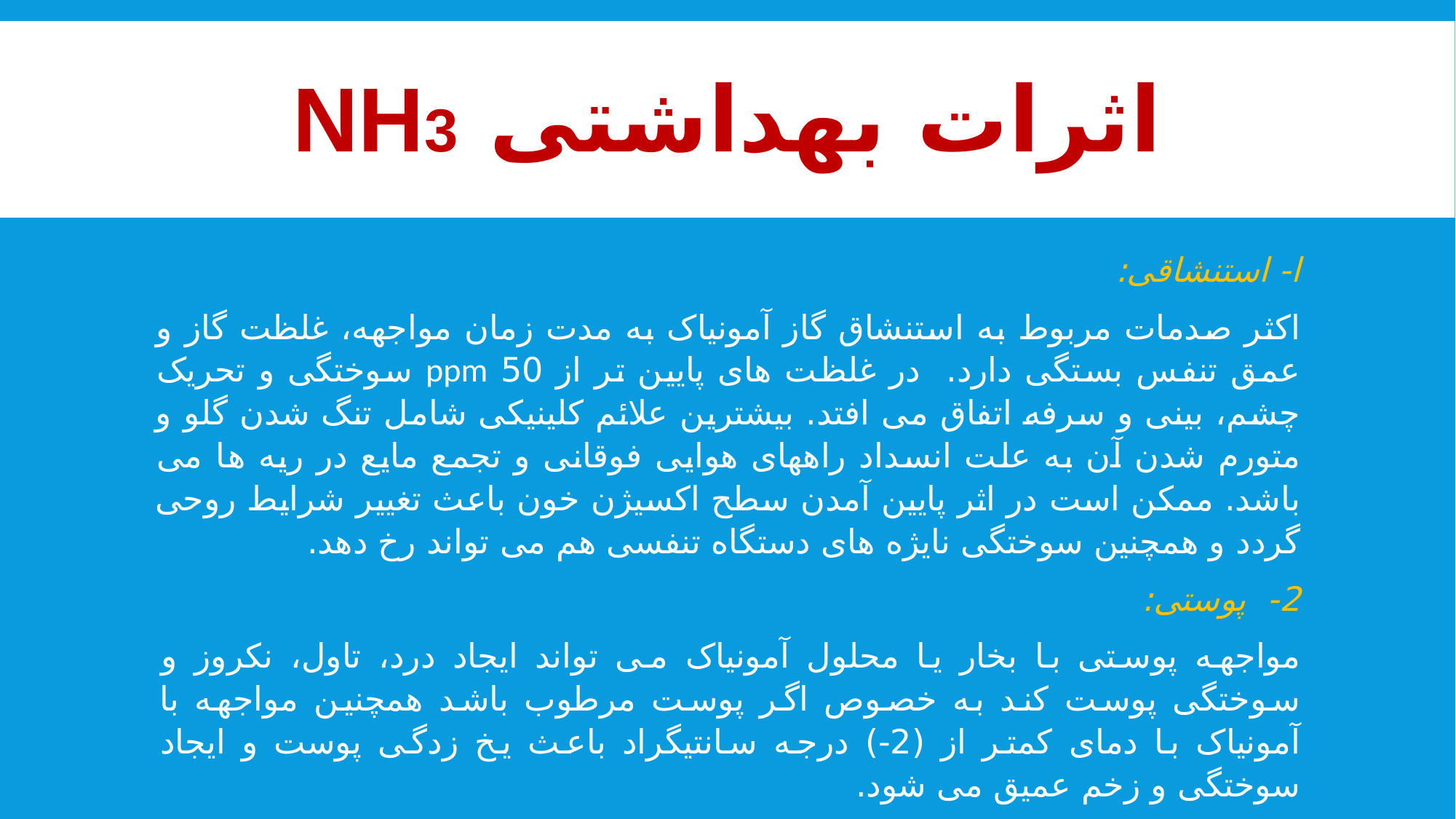

# اثرات بهداشتی NH3
ا- استنشاقی:
اکثر صدمات مربوط به استنشاق گاز آمونیاک به مدت زمان مواجهه، غلظت گاز و عمق تنفس بستگی دارد.  در غلظت های پایین تر از 50 ppm سوختگی و تحریک چشم، بینی و سرفه اتفاق می افتد. بیشترین علائم کلینیکی شامل تنگ شدن گلو و متورم شدن آن به علت انسداد راههای هوایی فوقانی و تجمع مایع در ریه ها می باشد. ممکن است در اثر پایین آمدن سطح اکسیژن خون باعث تغییر شرایط روحی گردد و همچنین سوختگی نایژه های دستگاه تنفسی هم می تواند رخ دهد.
2-  پوستی:
مواجهه پوستی با بخار یا محلول آمونیاک می تواند ایجاد درد، تاول، نکروز و سوختگی پوست کند به خصوص اگر پوست مرطوب باشد همچنین مواجهه با آمونیاک با دمای کمتر از (2-) درجه سانتیگراد باعث یخ زدگی پوست و ایجاد سوختگی و زخم عمیق می شود.